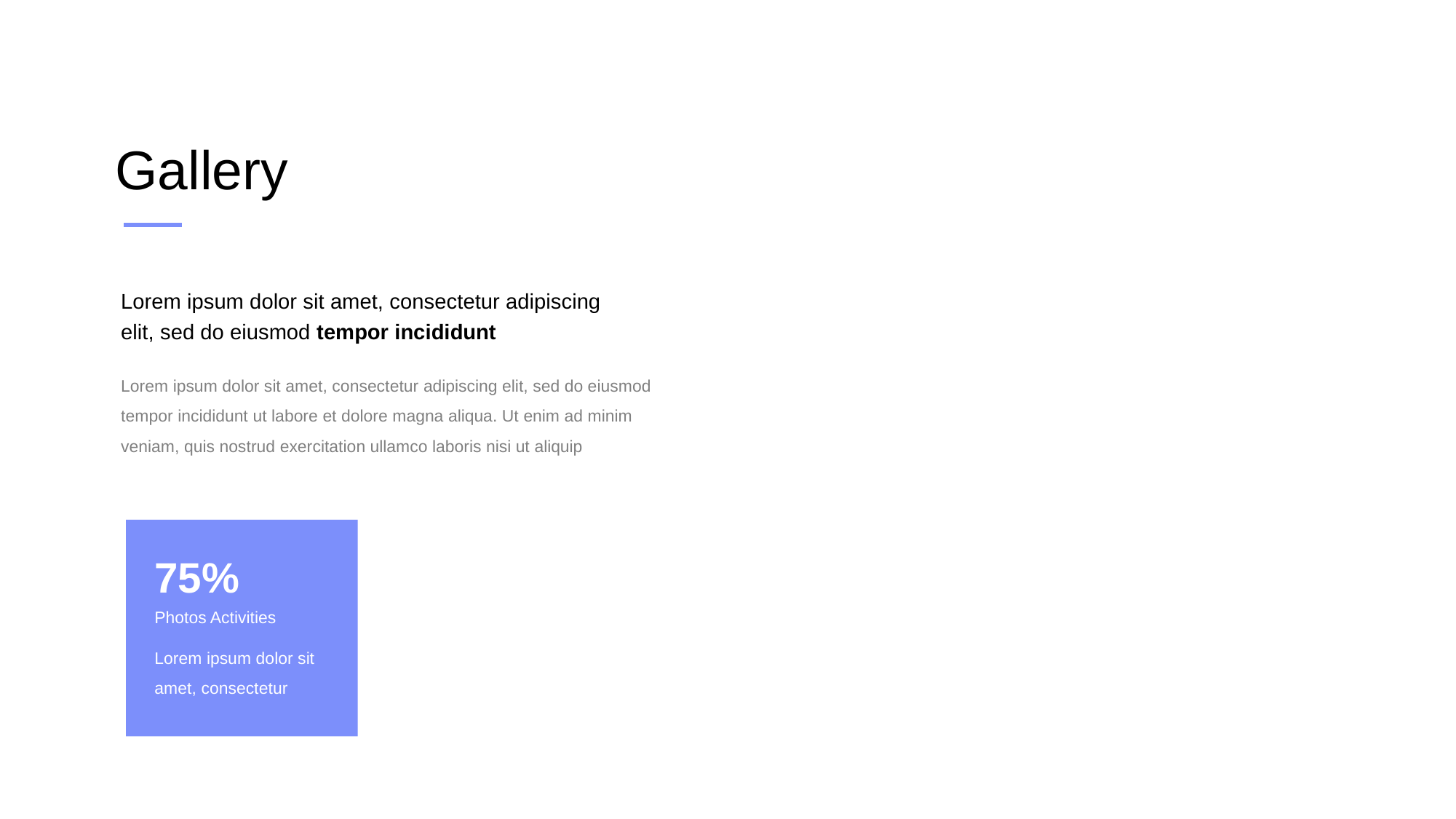

Gallery
Lorem ipsum dolor sit amet, consectetur adipiscing elit, sed do eiusmod tempor incididunt

Lorem ipsum dolor sit amet, consectetur adipiscing elit, sed do eiusmod tempor incididunt ut labore et dolore magna aliqua. Ut enim ad minim veniam, quis nostrud exercitation ullamco laboris nisi ut aliquip

75%
Photos Activities
Lorem ipsum dolor sit amet, consectetur